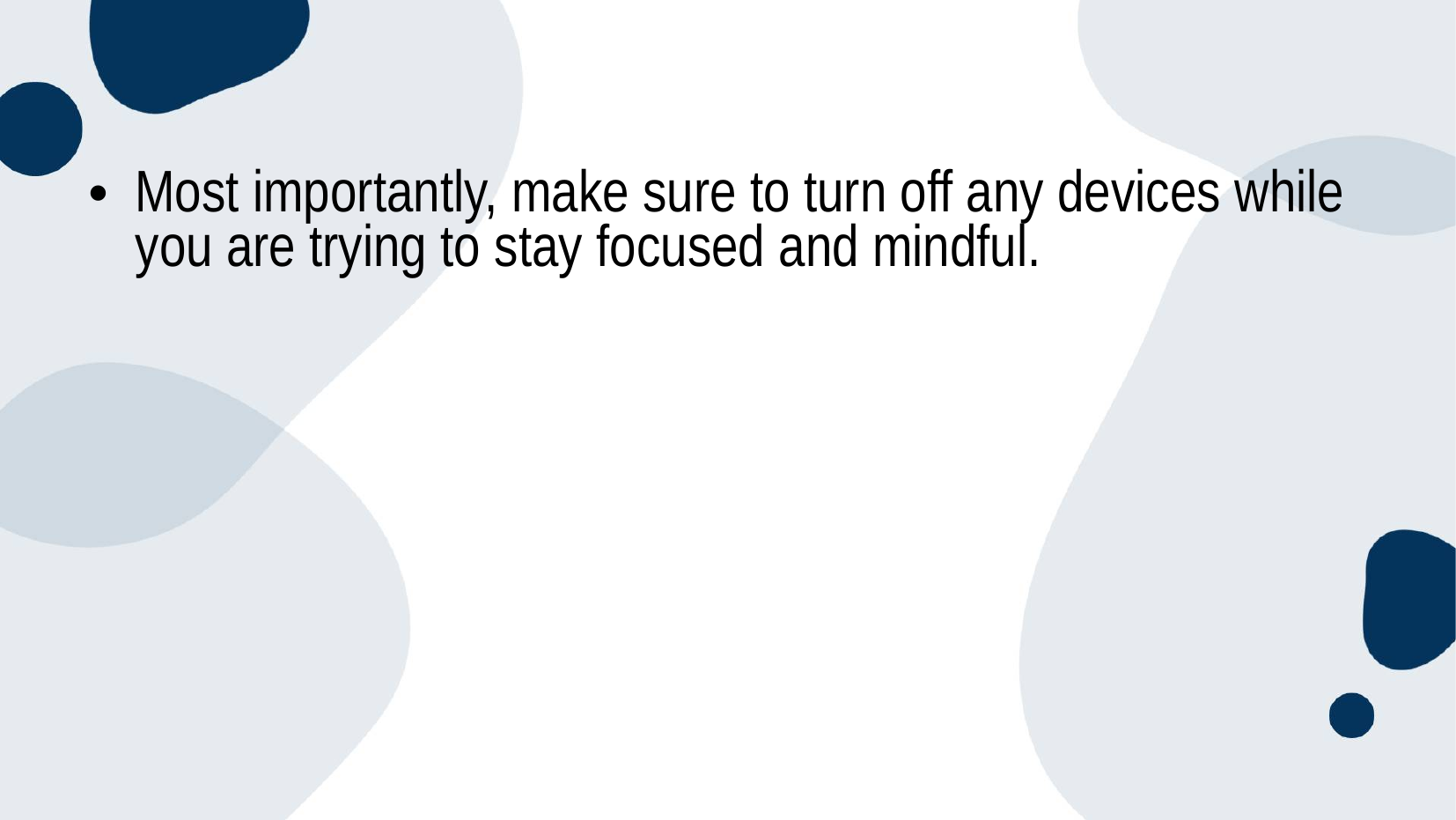

Most importantly, make sure to turn off any devices while you are trying to stay focused and mindful.